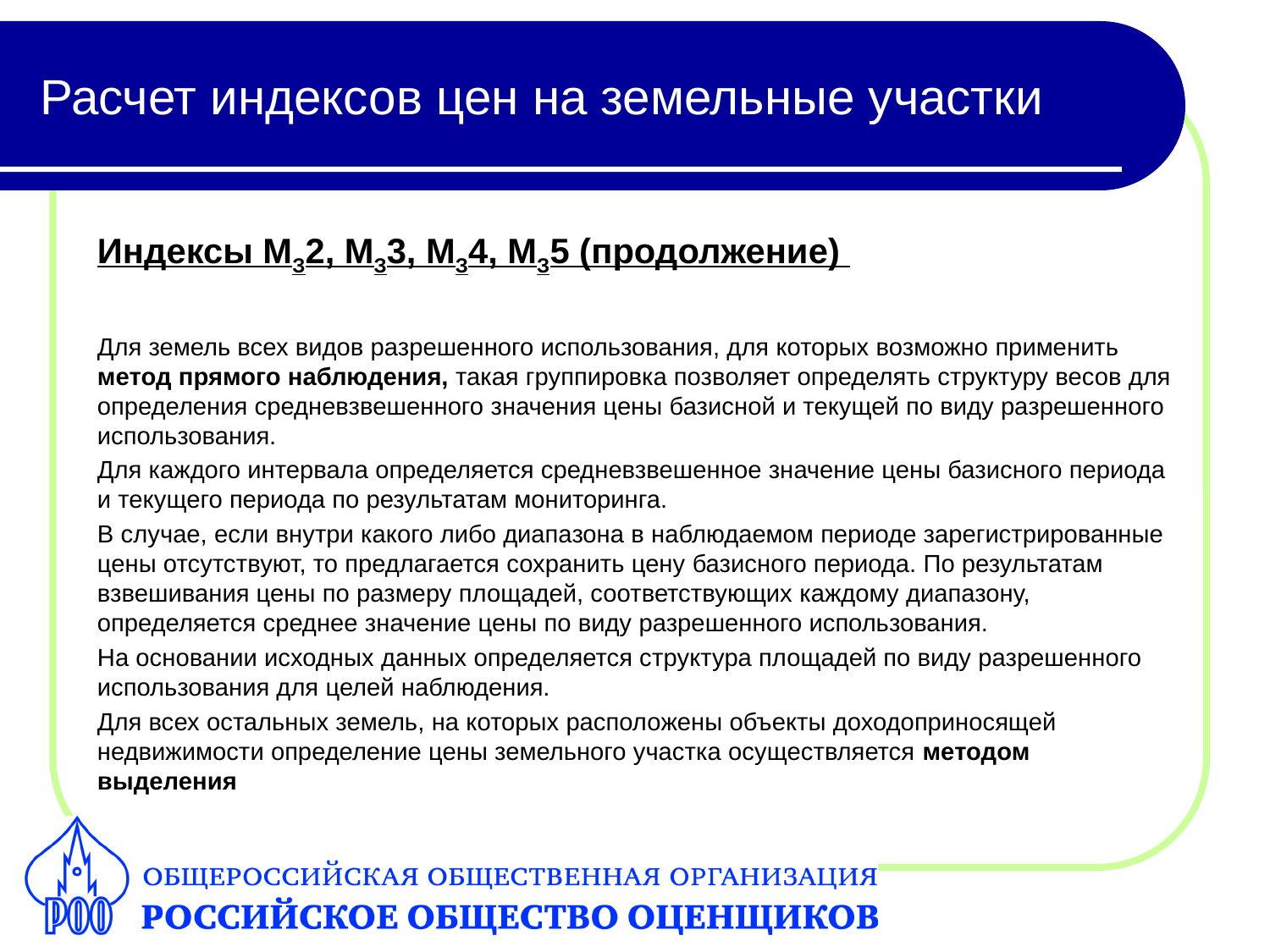

# Расчет индексов цен на земельные участки
Индексы МЗ2, МЗ3, МЗ4, МЗ5 (продолжение)

Для земель всех видов разрешенного использования, для которых возможно применить метод прямого наблюдения, такая группировка позволяет определять структуру весов для определения средневзвешенного значения цены базисной и текущей по виду разрешенного использования.
Для каждого интервала определяется средневзвешенное значение цены базисного периода и текущего периода по результатам мониторинга.
В случае, если внутри какого либо диапазона в наблюдаемом периоде зарегистрированные цены отсутствуют, то предлагается сохранить цену базисного периода. По результатам взвешивания цены по размеру площадей, соответствующих каждому диапазону, определяется среднее значение цены по виду разрешенного использования.
На основании исходных данных определяется структура площадей по виду разрешенного использования для целей наблюдения.
Для всех остальных земель, на которых расположены объекты доходоприносящей недвижимости определение цены земельного участка осуществляется методом выделения